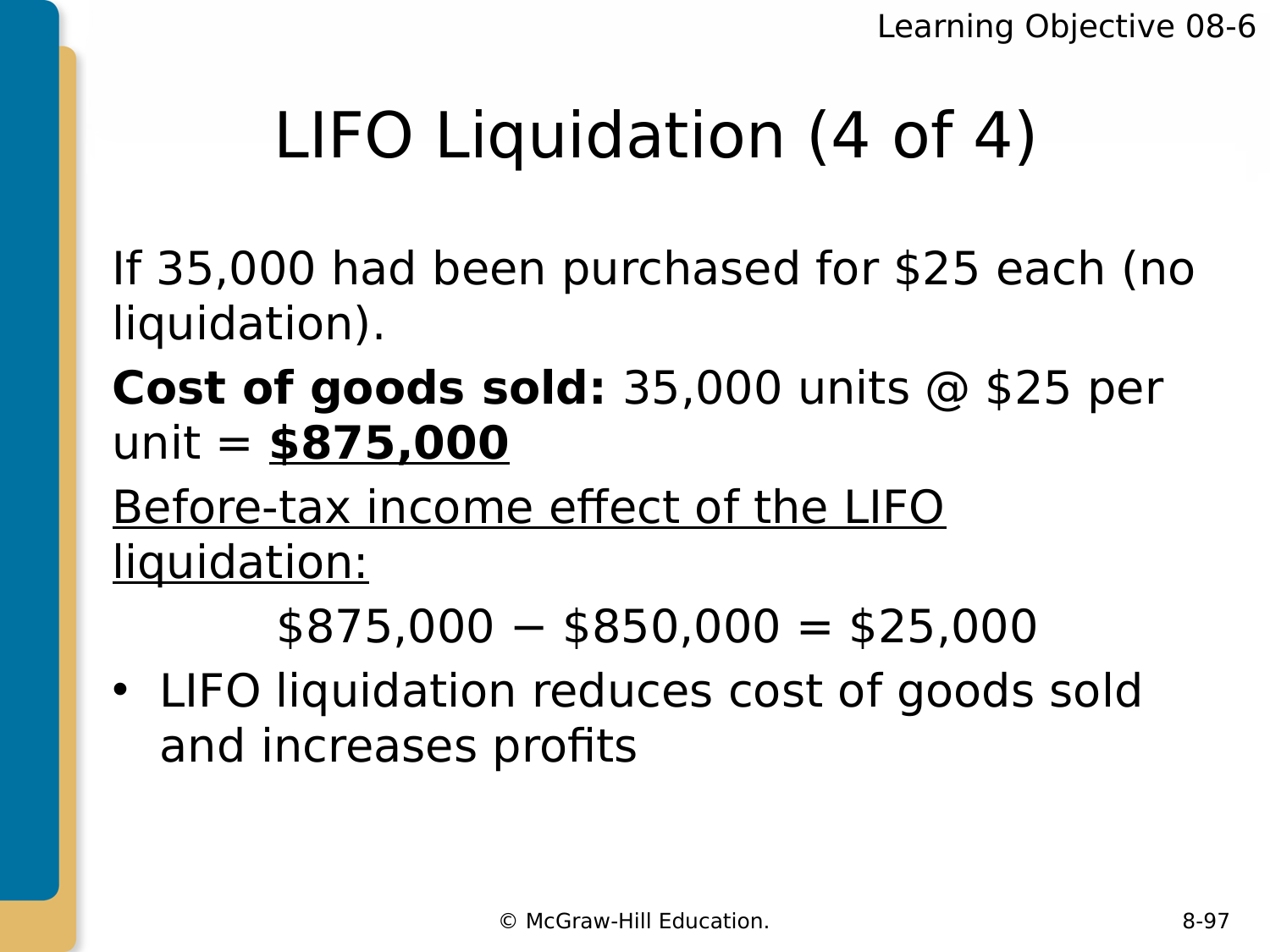

Learning Objective 08-6
# LIFO Liquidation (4 of 4)
If 35,000 had been purchased for $25 each (no liquidation).
Cost of goods sold: 35,000 units @ $25 per unit = $875,000
Before-tax income effect of the LIFO liquidation:
$875,000 − $850,000 = $25,000
LIFO liquidation reduces cost of goods sold and increases profits